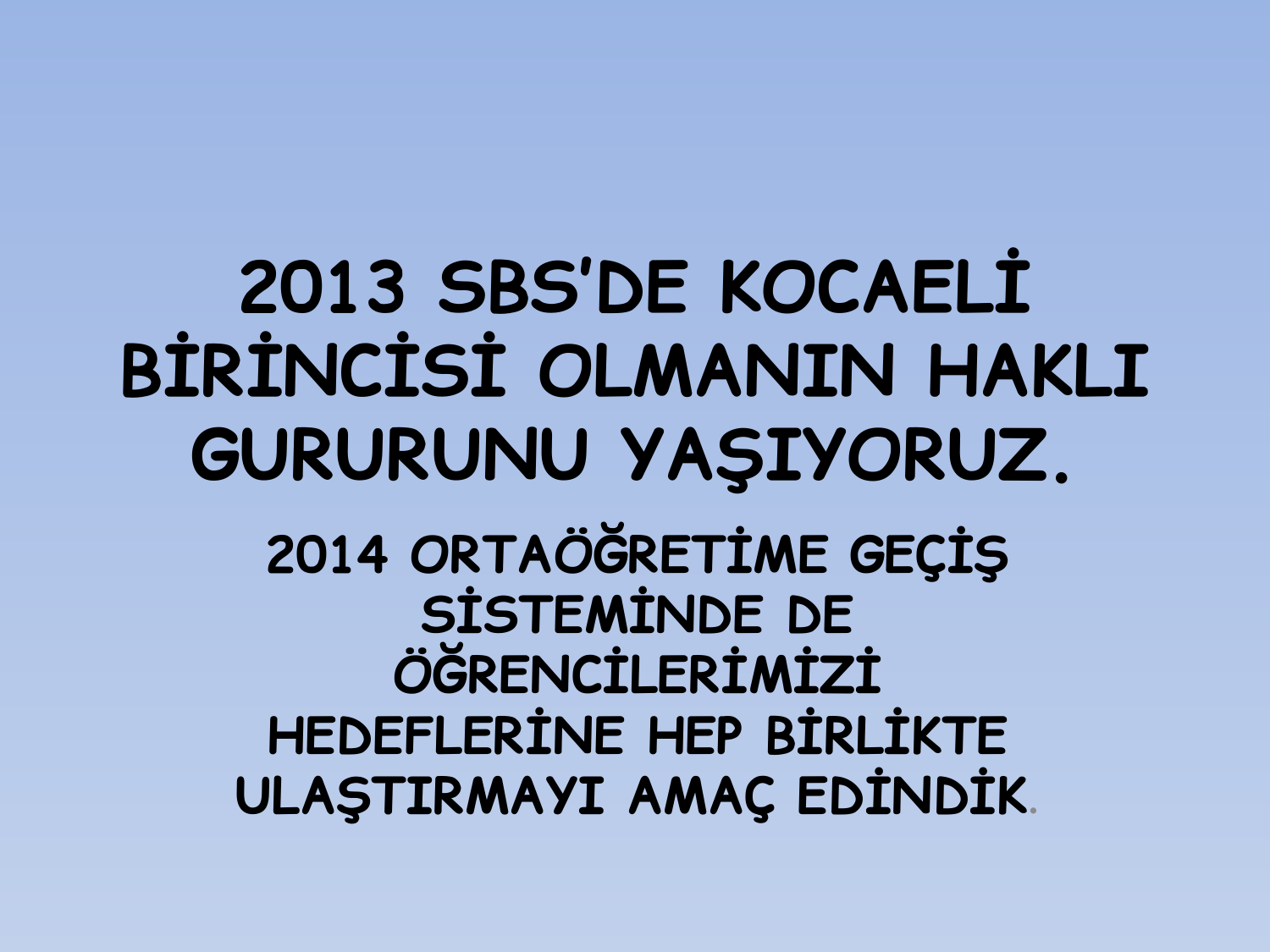

# 2013 SBS’DE KOCAELİ BİRİNCİSİ OLMANIN HAKLI GURURUNU YAŞIYORUZ.
2014 ORTAÖĞRETİME GEÇİŞ SİSTEMİNDE DE ÖĞRENCİLERİMİZİ HEDEFLERİNE HEP BİRLİKTE ULAŞTIRMAYI AMAÇ EDİNDİK.